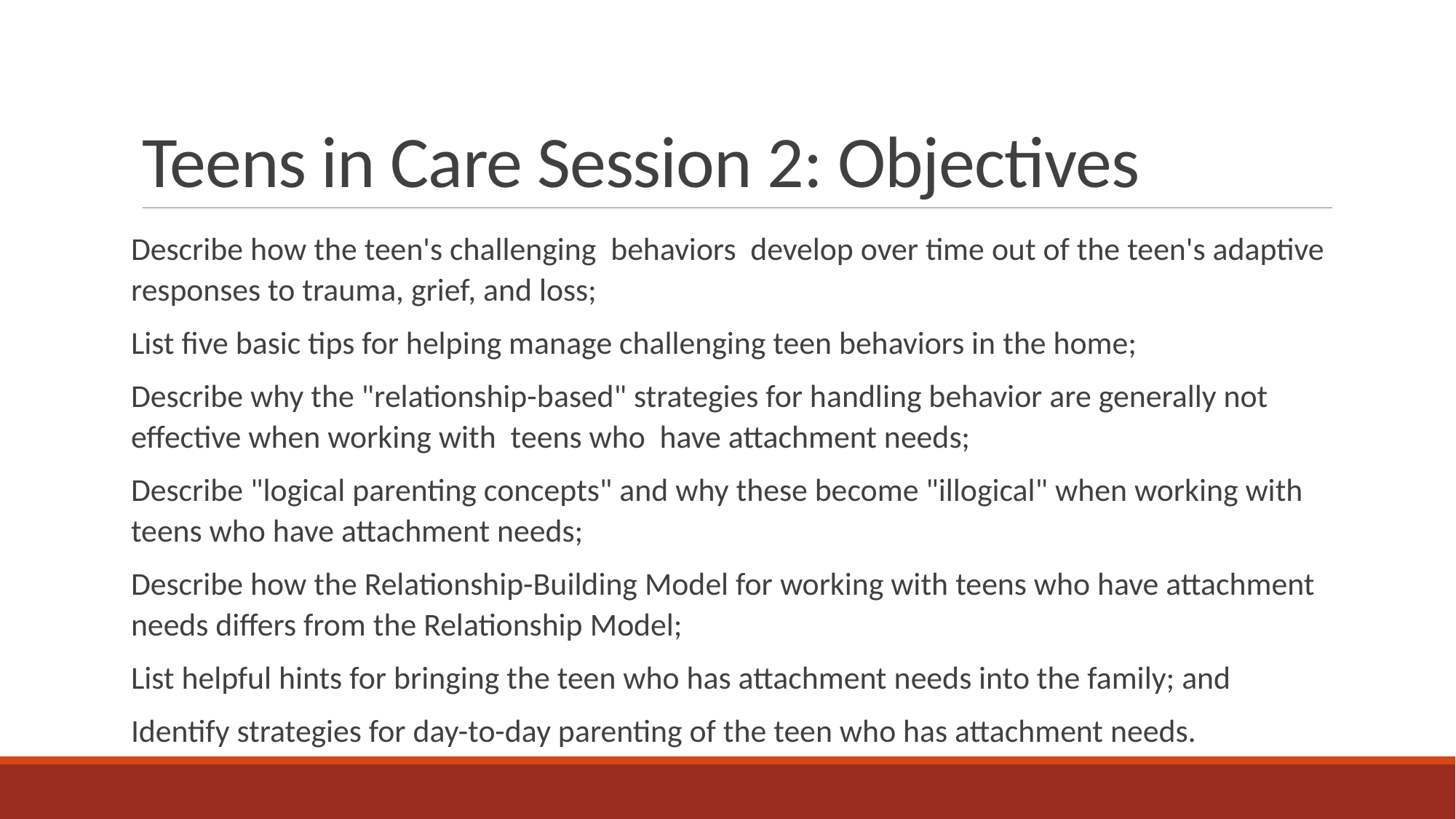

# Teens in Care Session 2: Objectives
Describe how the teen's challenging  behaviors  develop over time out of the teen's adaptive responses to trauma, grief, and loss;
List five basic tips for helping manage challenging teen behaviors in the home;
Describe why the "relationship-based" strategies for handling behavior are generally not effective when working with  teens who  have attachment needs;
Describe "logical parenting concepts" and why these become "illogical" when working with teens who have attachment needs;
Describe how the Relationship-Building Model for working with teens who have attachment needs differs from the Relationship Model;
List helpful hints for bringing the teen who has attachment needs into the family; and
Identify strategies for day-to-day parenting of the teen who has attachment needs.